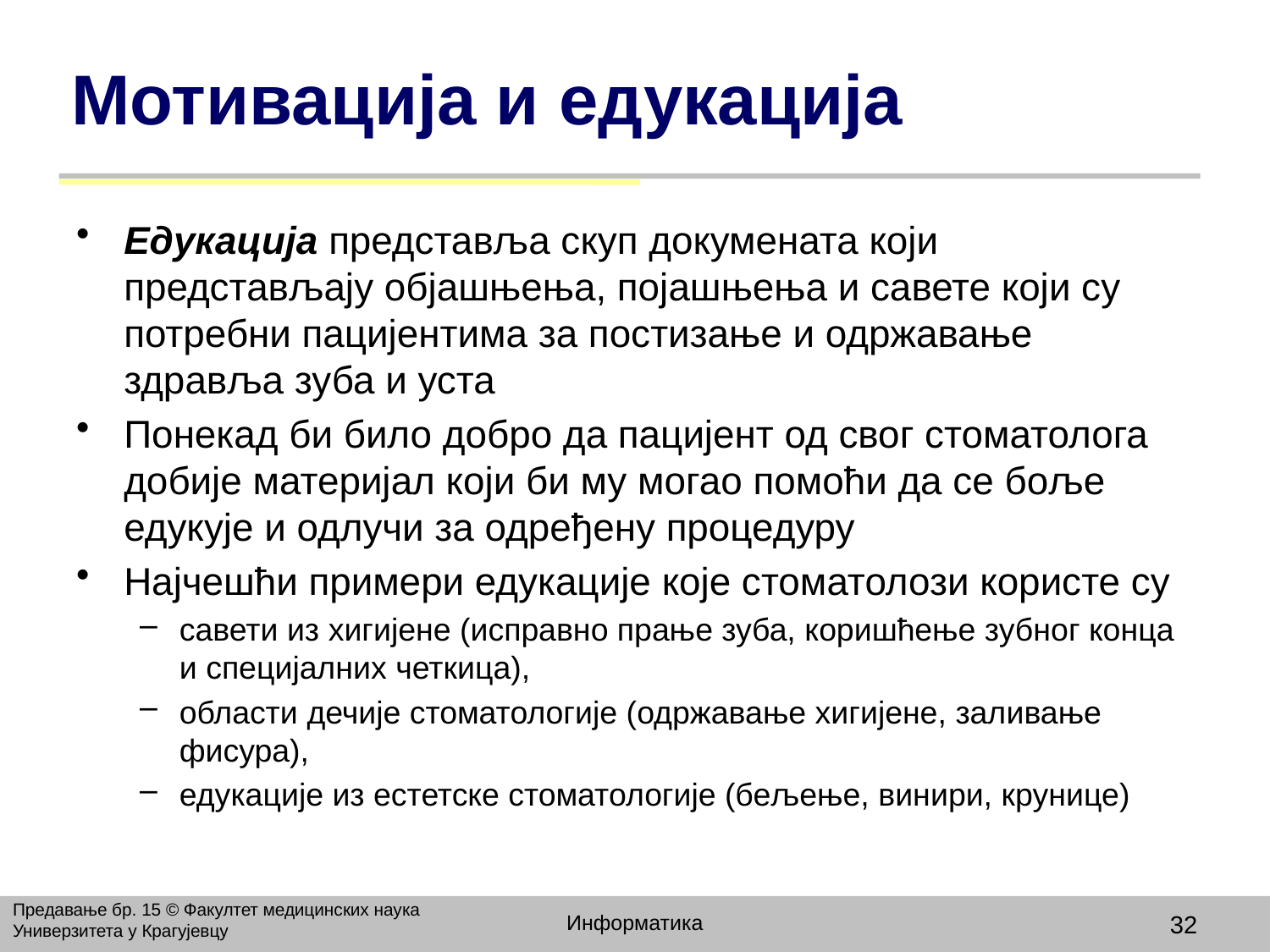

# Мотивација и едукација
Едукација представља скуп докумената који представљају објашњења, појашњења и савете који су потребни пацијентима за постизање и одржавање здравља зуба и уста
Понекад би било добро да пацијент од свог стоматолога добије материјал који би му могао помоћи да се боље едукује и одлучи за одређену процедуру
Најчешћи примери едукације које стоматолози користе су
савети из хигијене (исправно прање зуба, коришћење зубног конца и специјалних четкица),
области дечије стоматологије (одржавање хигијене, заливање фисура),
едукације из естетске стоматологије (бељење, винири, крунице)
Предавање бр. 15 © Факултет медицинских наука Универзитета у Крагујевцу
Информатика
32